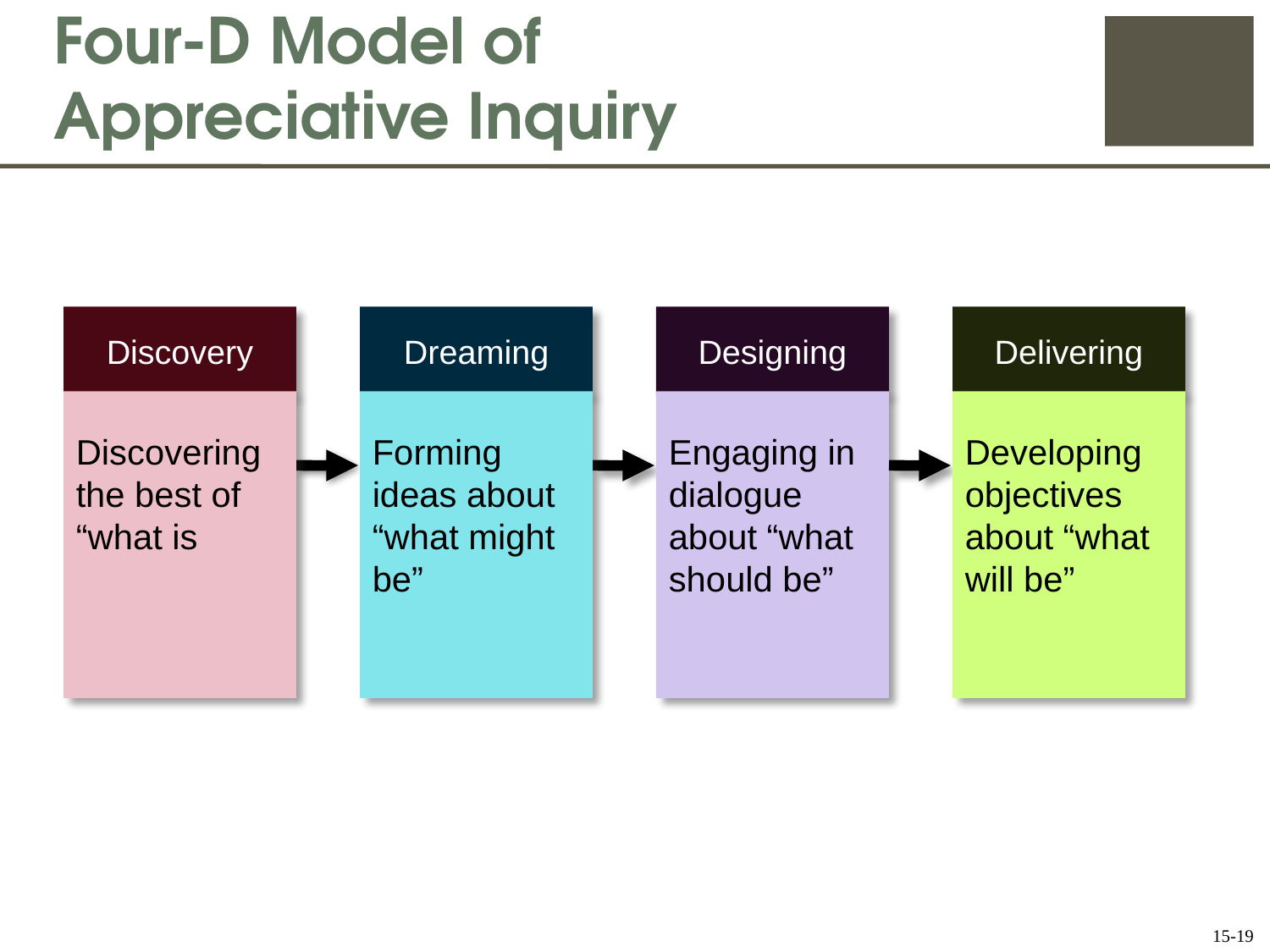

# Four-D Model of Appreciative Inquiry
Discovery
Discovering the best of “what is
Dreaming
Forming ideas about “what might be”

Designing
Engaging in dialogue about “what should be”

Delivering
Developing objectives about “what will be”